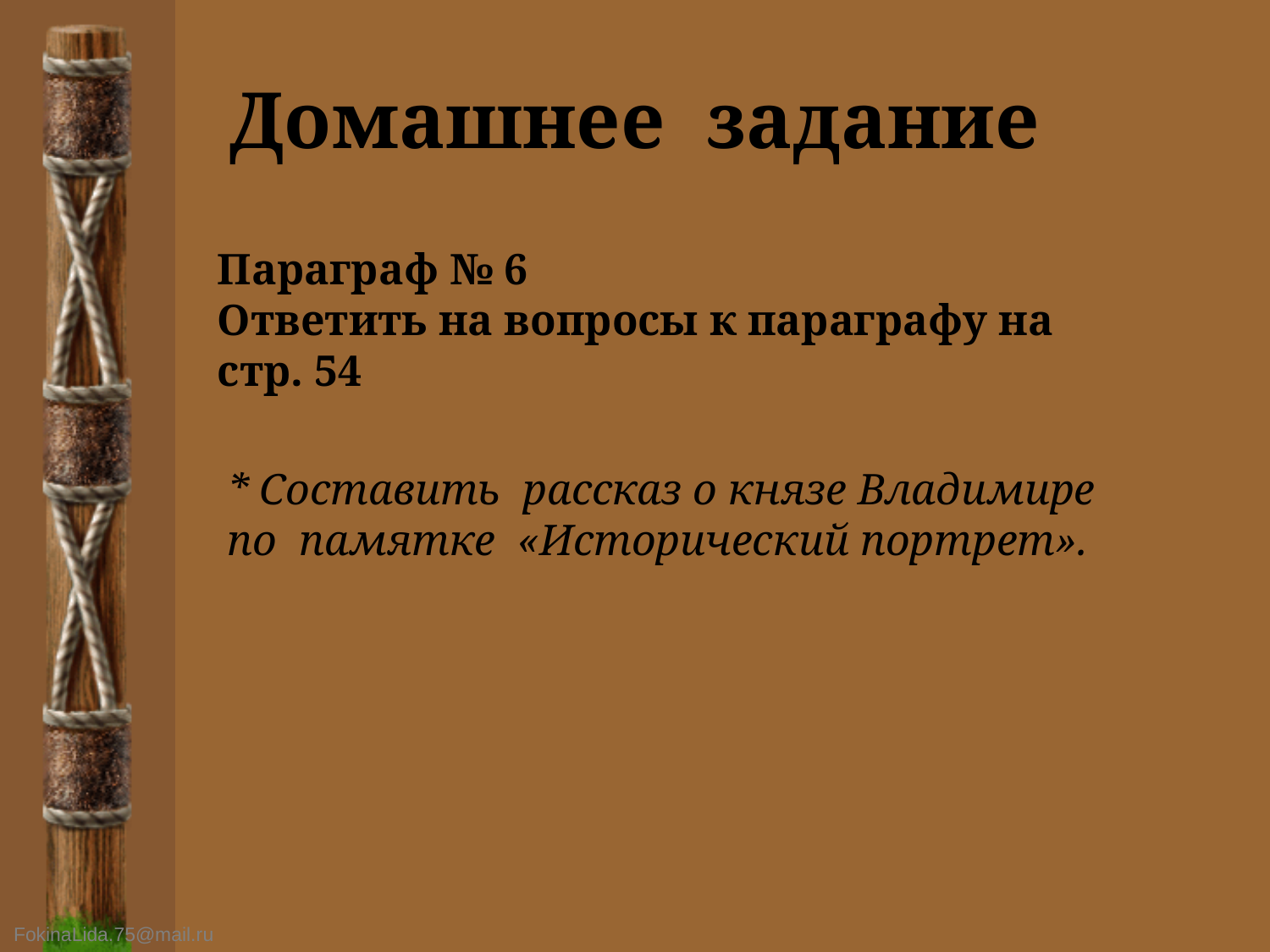

# Домашнее  задание
Параграф № 6
Ответить на вопросы к параграфу на стр. 54
* Составить  рассказ о князе Владимире по  памятке  «Исторический портрет».